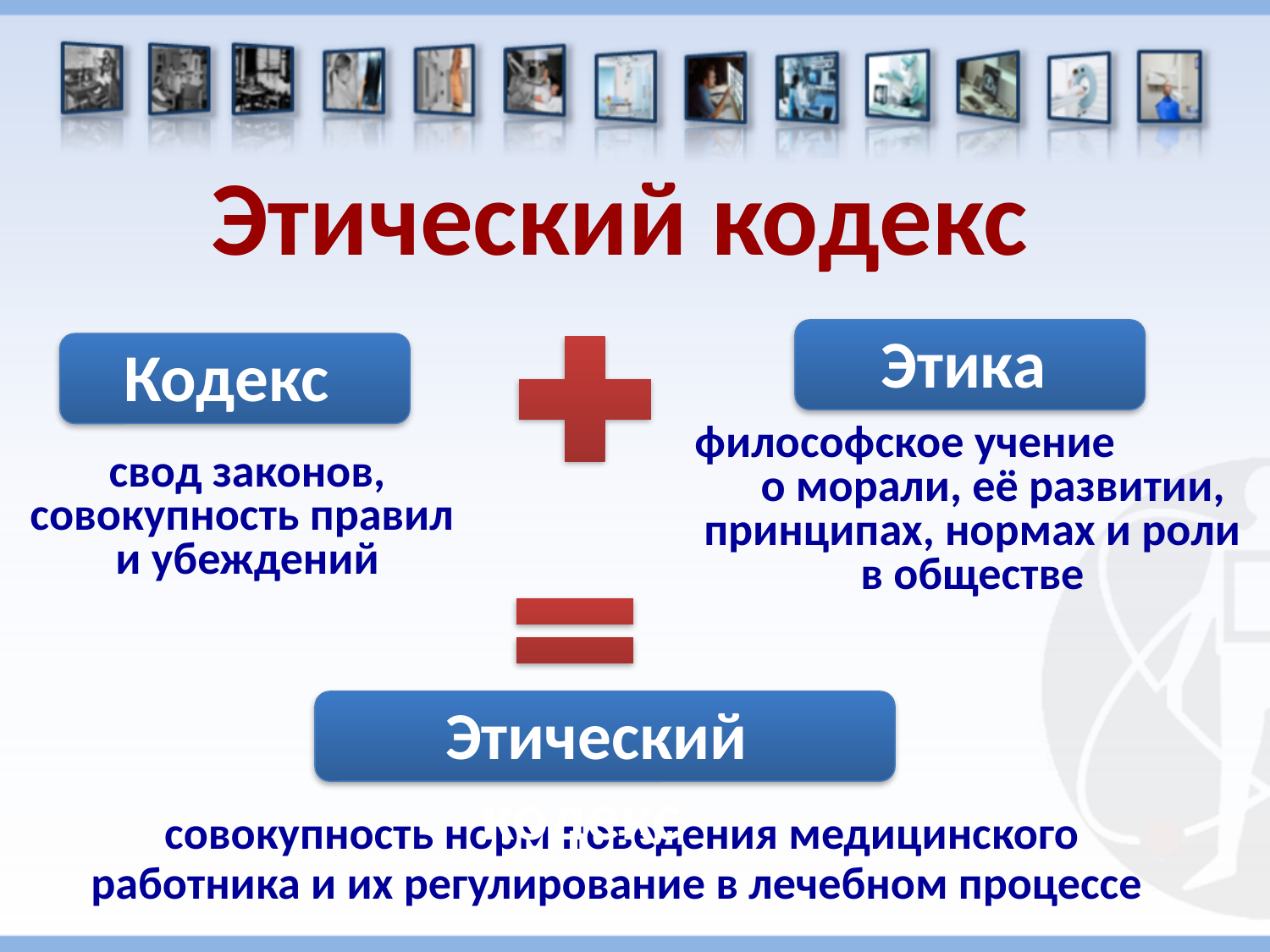

Этический кодекс

Этика

Кодекс

философское учение                  о морали, её развитии, принципах, нормах и роли в обществе
свод законов, совокупность правил  и убеждений

Этический кодекс

совокупность норм поведения медицинского работника и их регулирование в лечебном процессе